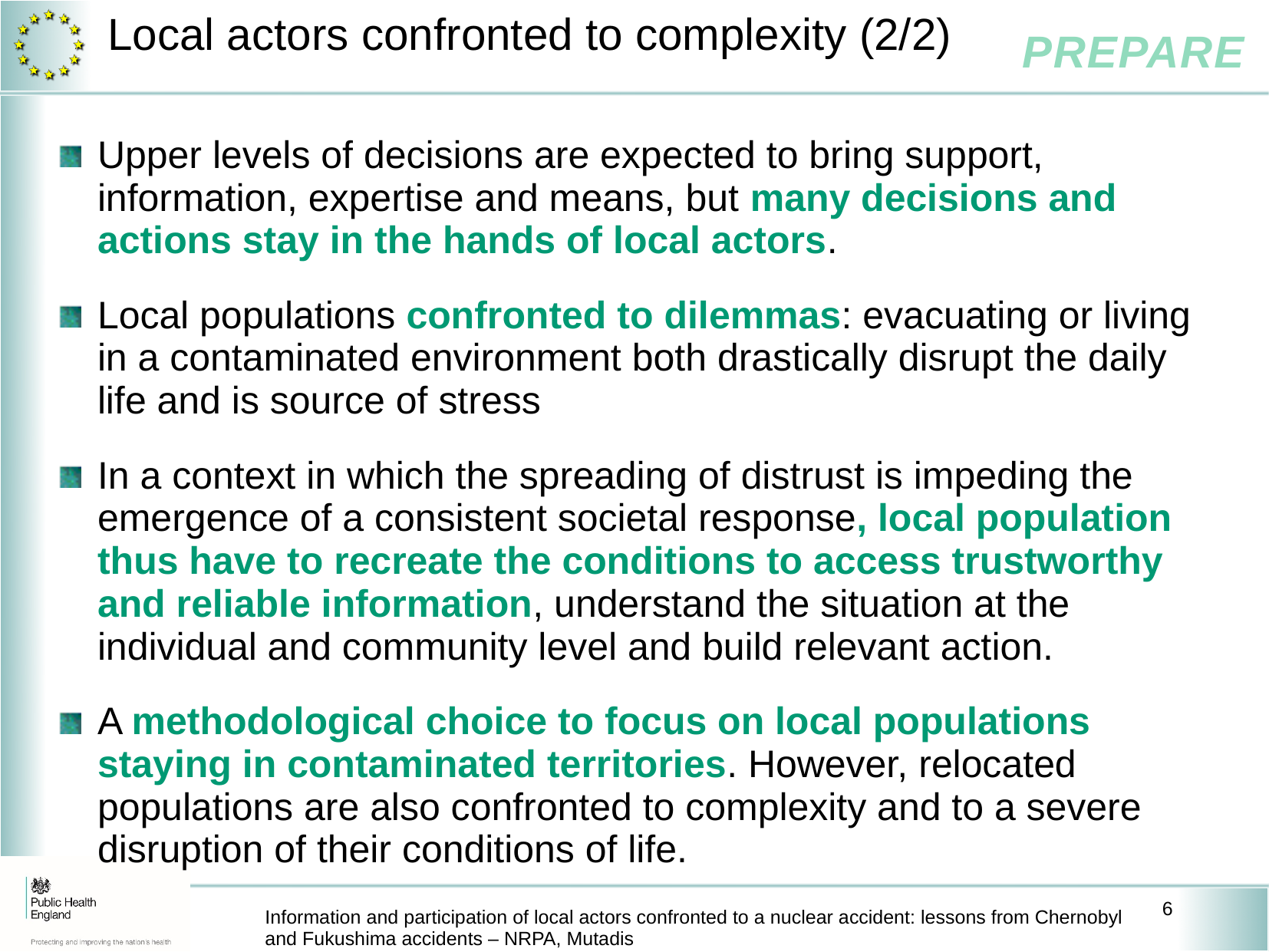

Local actors confronted to complexity (2/2)
Upper levels of decisions are expected to bring support, information, expertise and means, but many decisions and actions stay in the hands of local actors.
Local populations confronted to dilemmas: evacuating or living in a contaminated environment both drastically disrupt the daily life and is source of stress
In a context in which the spreading of distrust is impeding the emergence of a consistent societal response, local population thus have to recreate the conditions to access trustworthy and reliable information, understand the situation at the individual and community level and build relevant action.
A methodological choice to focus on local populations staying in contaminated territories. However, relocated populations are also confronted to complexity and to a severe disruption of their conditions of life.